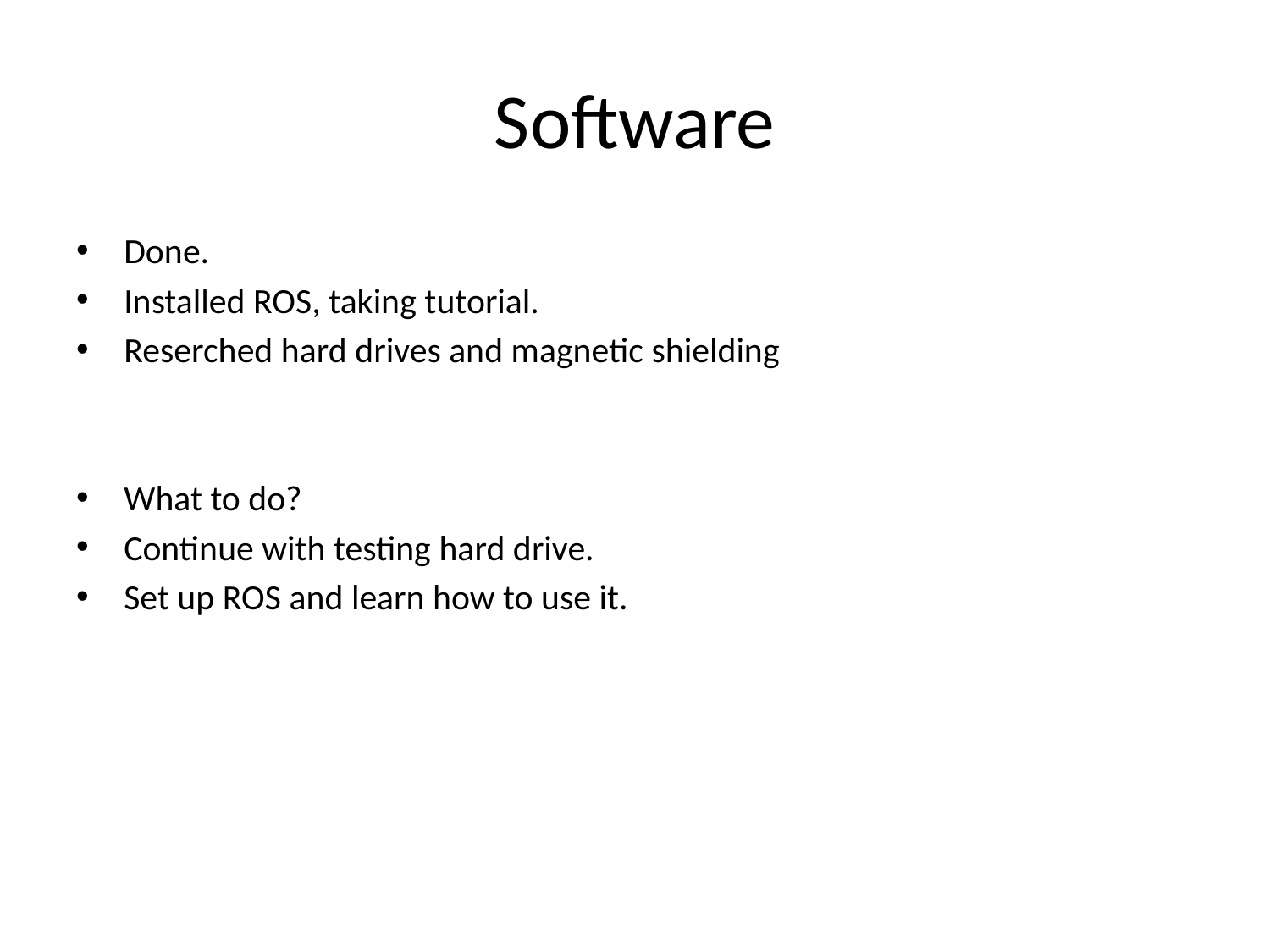

# Software
Done.
Installed ROS, taking tutorial.
Reserched hard drives and magnetic shielding

What to do?
Continue with testing hard drive.
Set up ROS and learn how to use it.